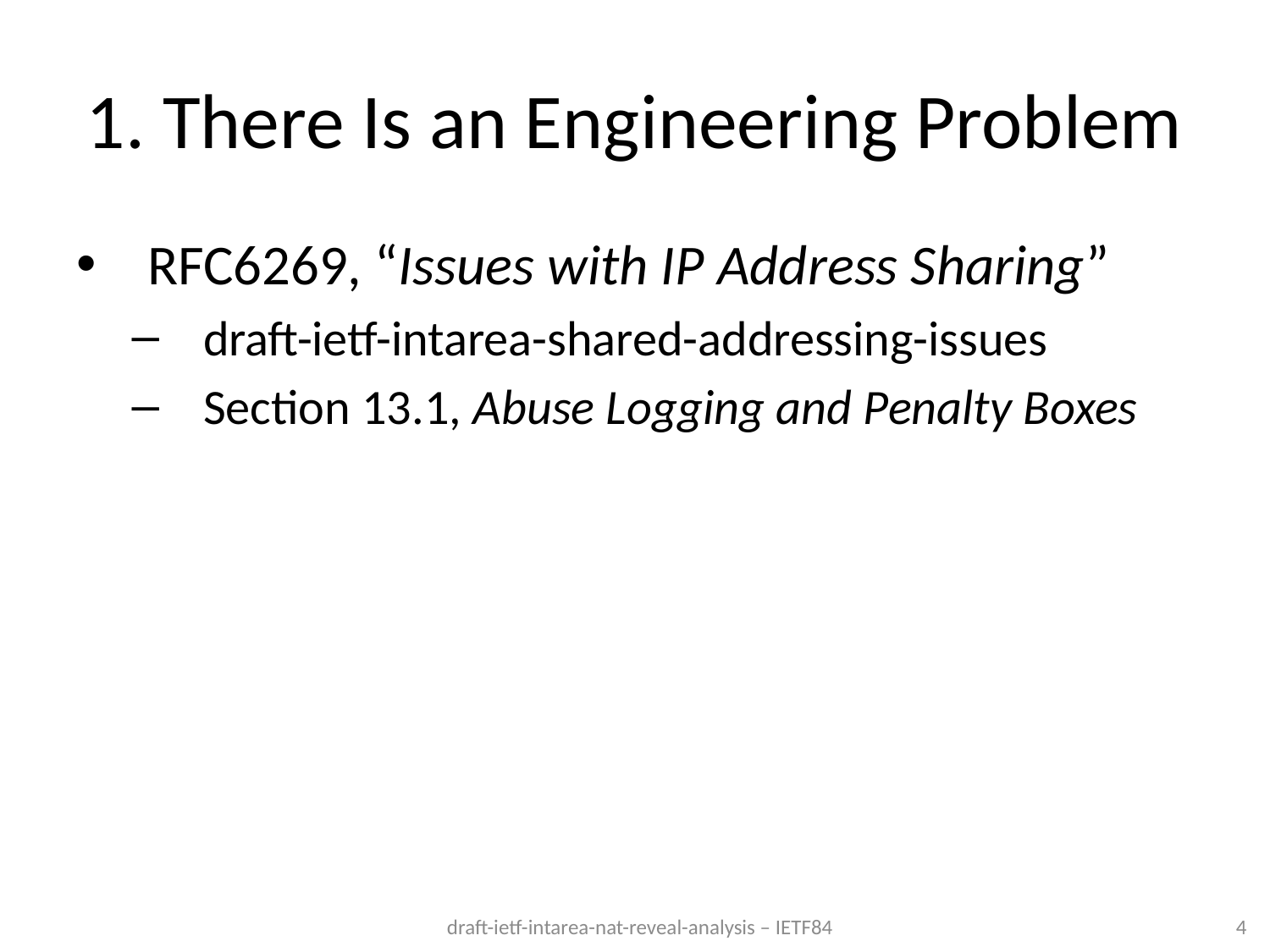

# 1. There Is an Engineering Problem
RFC6269, “Issues with IP Address Sharing”
draft-ietf-intarea-shared-addressing-issues
Section 13.1, Abuse Logging and Penalty Boxes

4